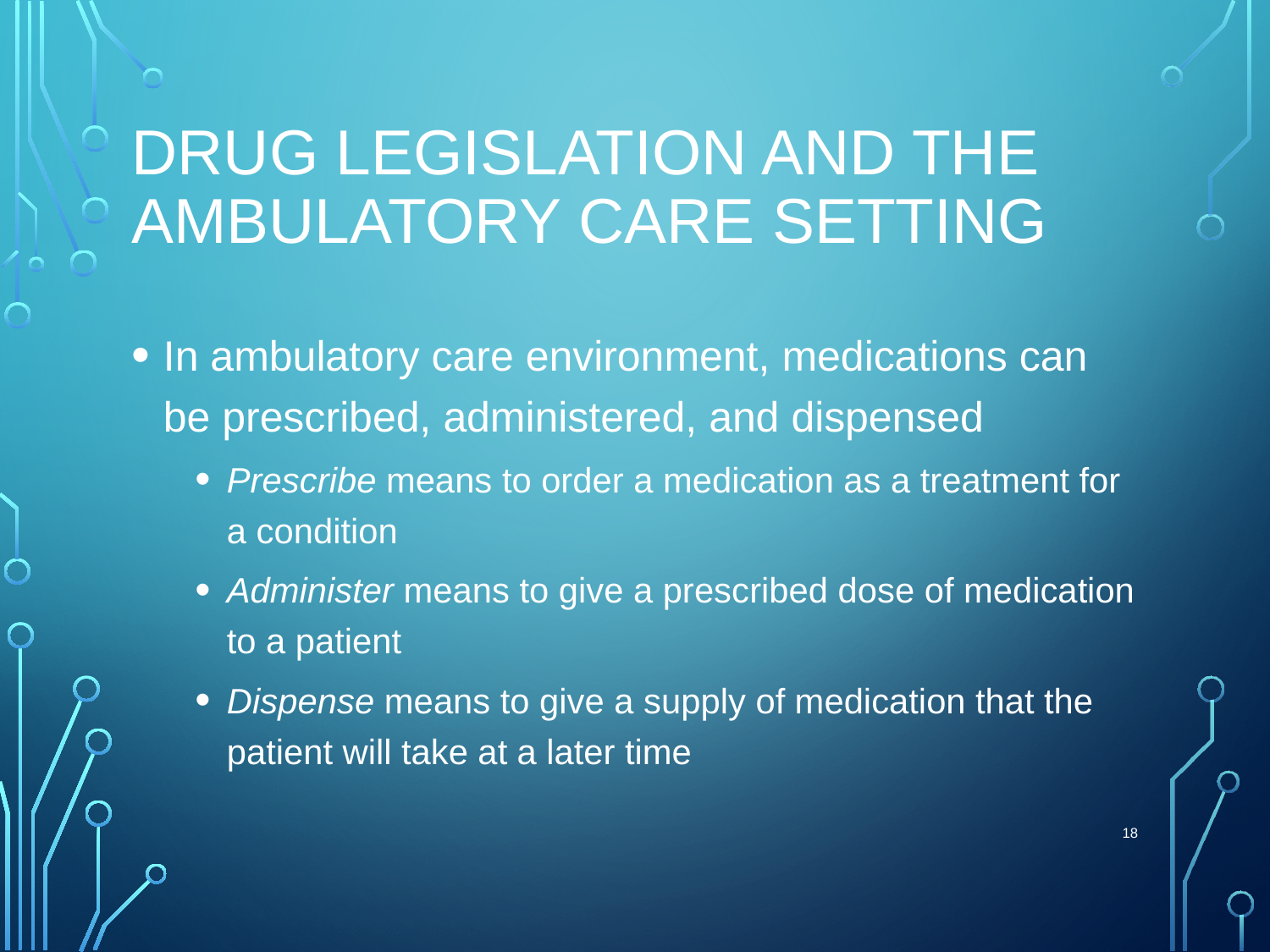

# Drug Legislation and the Ambulatory Care Setting
In ambulatory care environment, medications can be prescribed, administered, and dispensed
Prescribe means to order a medication as a treatment for a condition
Administer means to give a prescribed dose of medication to a patient
Dispense means to give a supply of medication that the patient will take at a later time
 18